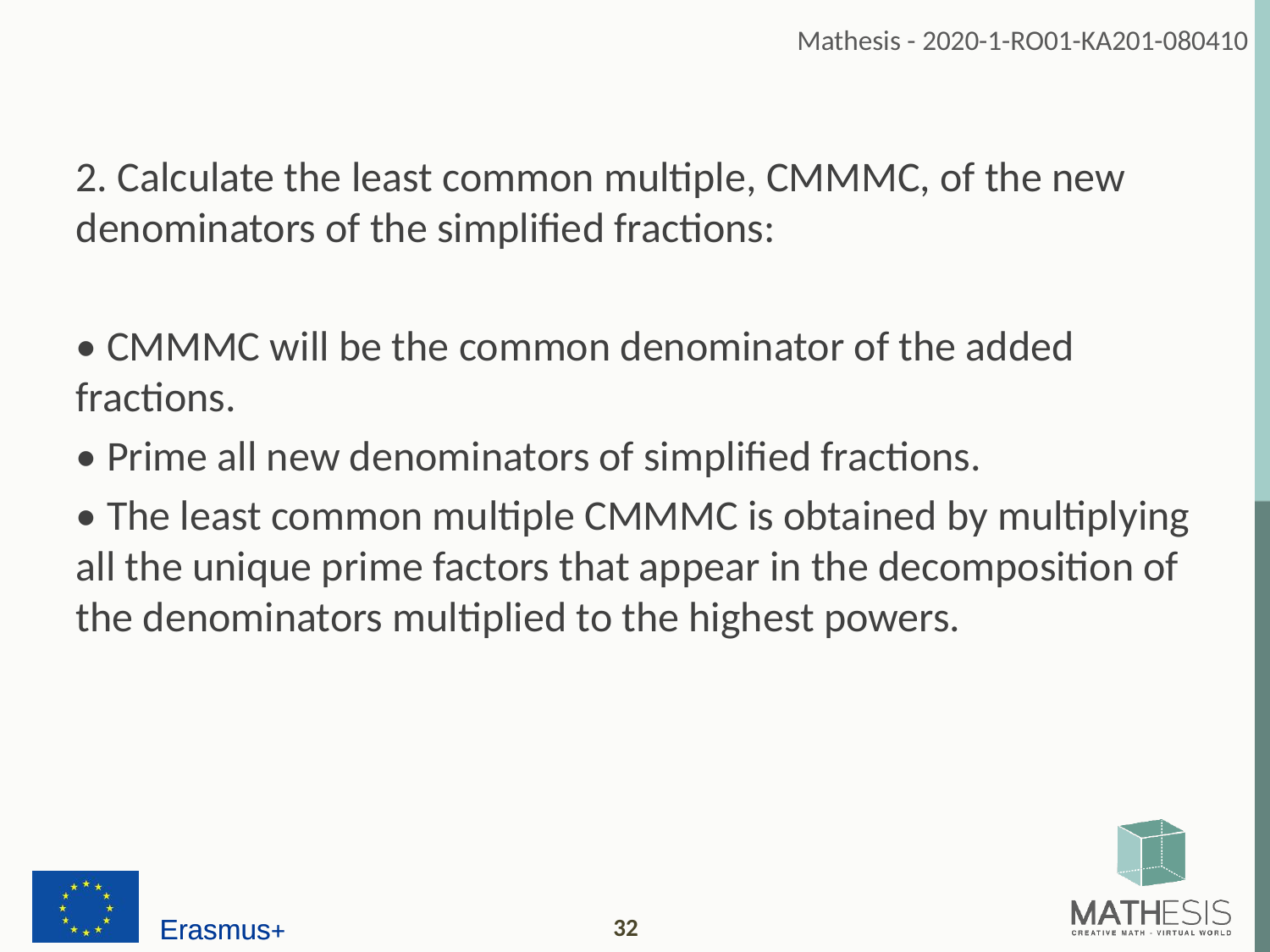

2. Calculate the least common multiple, CMMMC, of the new denominators of the simplified fractions:

• CMMMC will be the common denominator of the added fractions.
• Prime all new denominators of simplified fractions.
• The least common multiple CMMMC is obtained by multiplying all the unique prime factors that appear in the decomposition of the denominators multiplied to the highest powers.